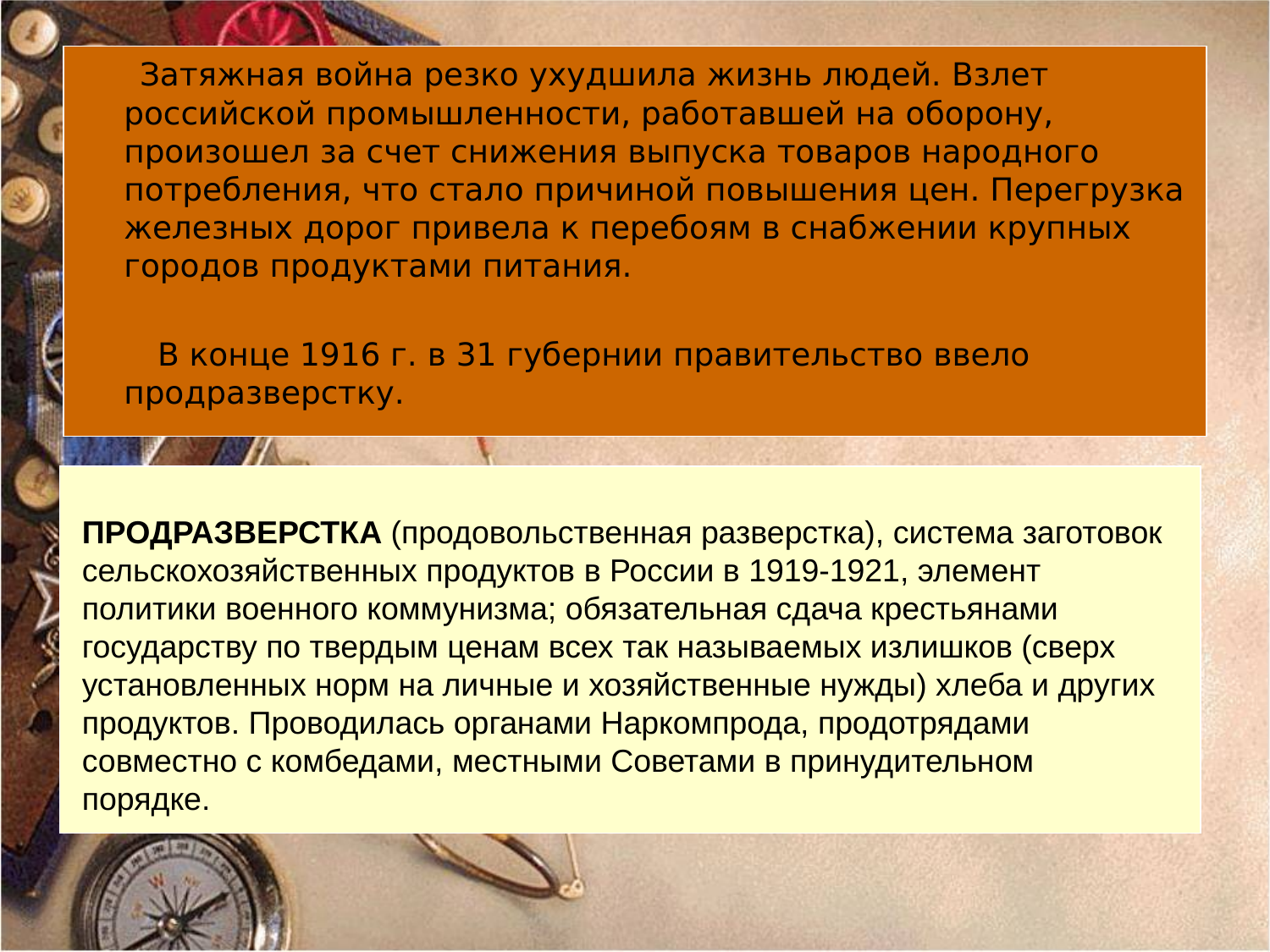

Затяжная война резко ухудшила жизнь людей. Взлет российской промышленности, работавшей на оборону, произошел за счет снижения выпуска товаров народного потребления, что стало причиной повышения цен. Перегрузка железных дорог привела к перебоям в снабжении крупных городов продуктами питания.

        В конце 1916 г. в 31 губернии правительство ввело продразверстку.

ПРОДРАЗВЕРСТКА (продовольственная разверстка), система заготовок
сельскохозяйственных продуктов в России в 1919-1921, элемент политики военного коммунизма; обязательная сдача крестьянами
государству по твердым ценам всех так называемых излишков (сверх установленных норм на личные и хозяйственные нужды) хлеба и других продуктов. Проводилась органами Наркомпрода, продотрядами совместно с комбедами, местными Советами в принудительном порядке.